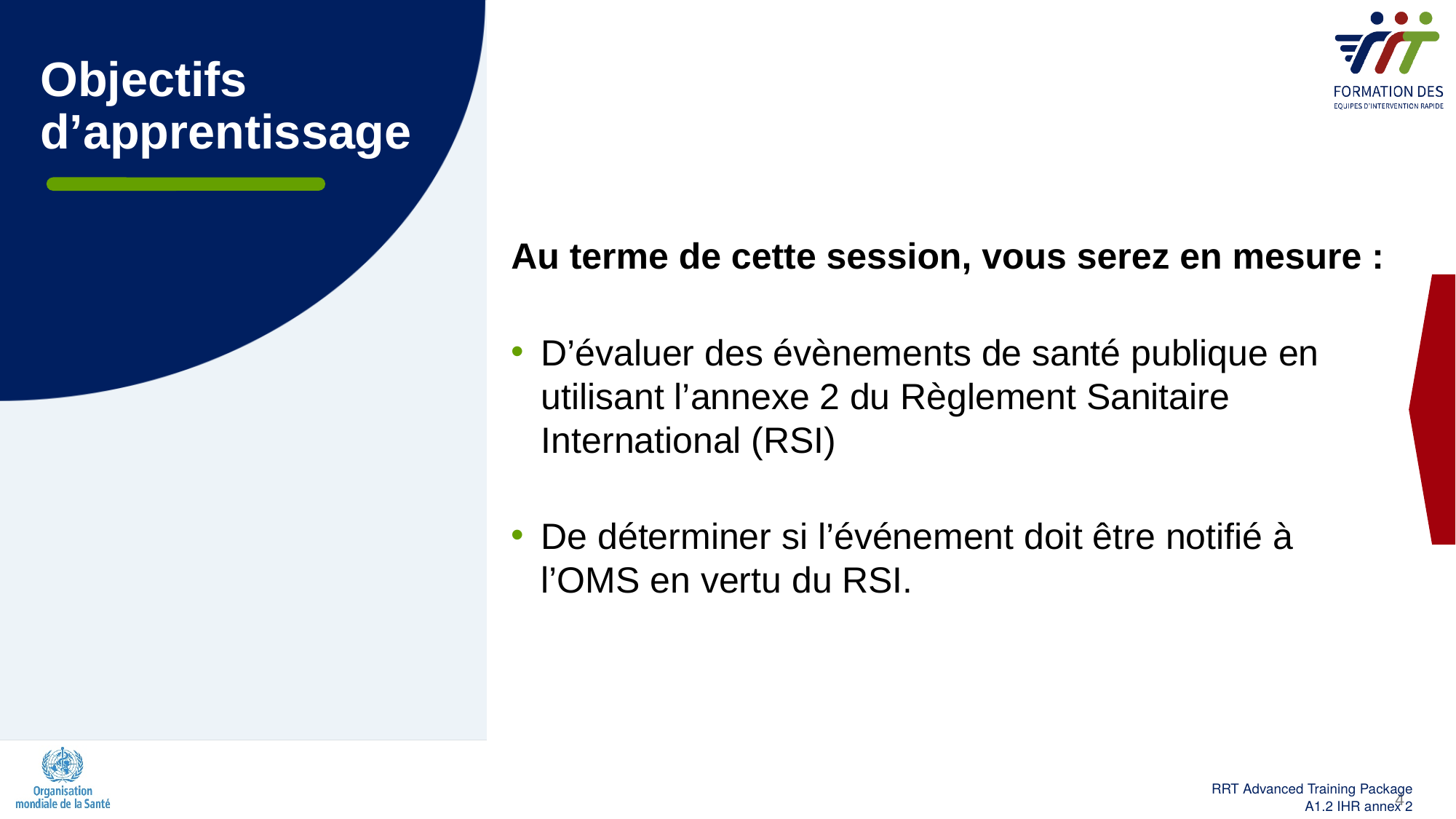

Objectifs d’apprentissage
Au terme de cette session, vous serez en mesure :

D’évaluer des évènements de santé publique en utilisant l’annexe 2 du Règlement Sanitaire International (RSI)

De déterminer si l’événement doit être notifié à l’OMS en vertu du RSI.